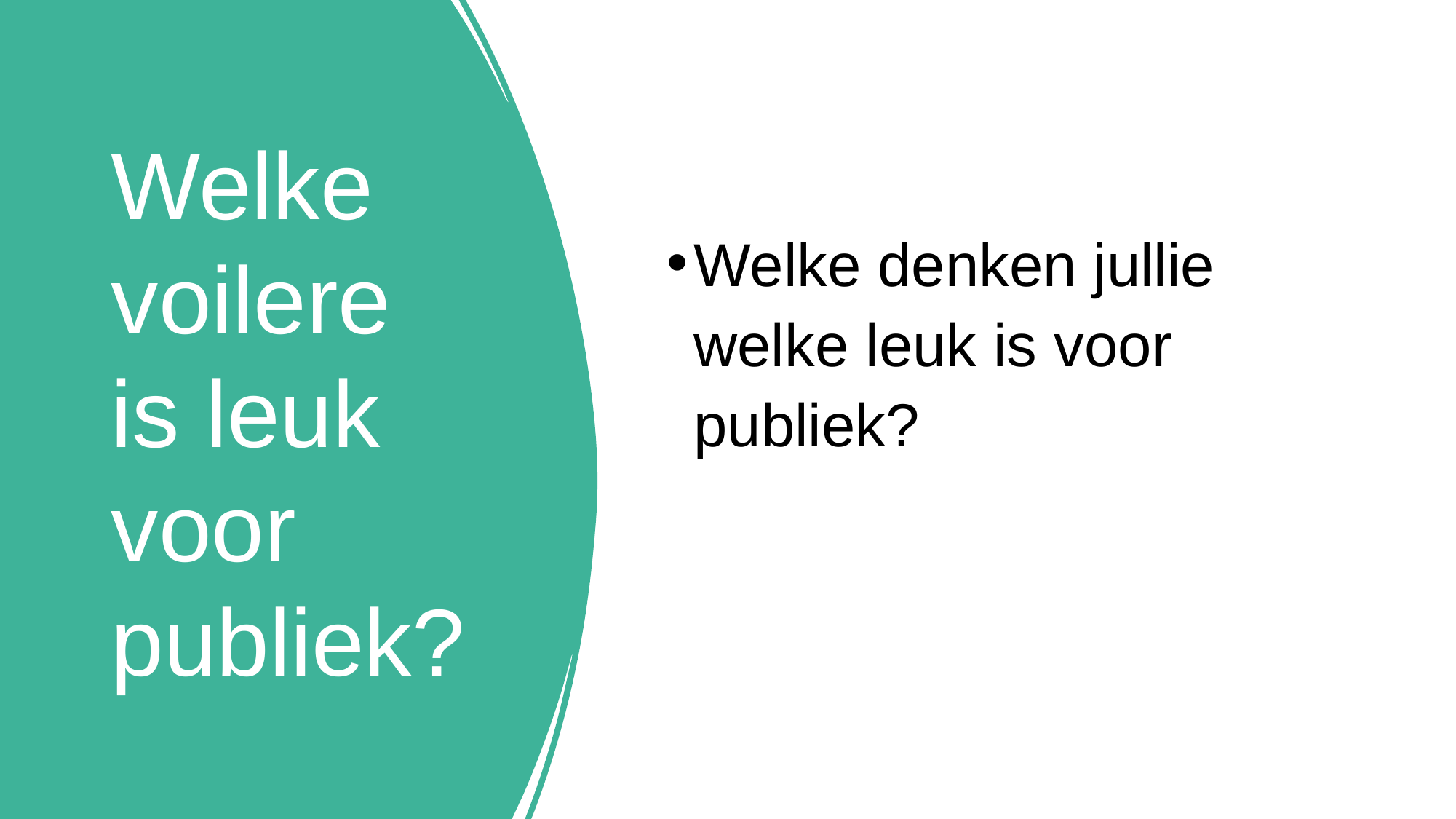

# Welke voilere is leuk voor publiek?
Welke denken jullie welke leuk is voor publiek?